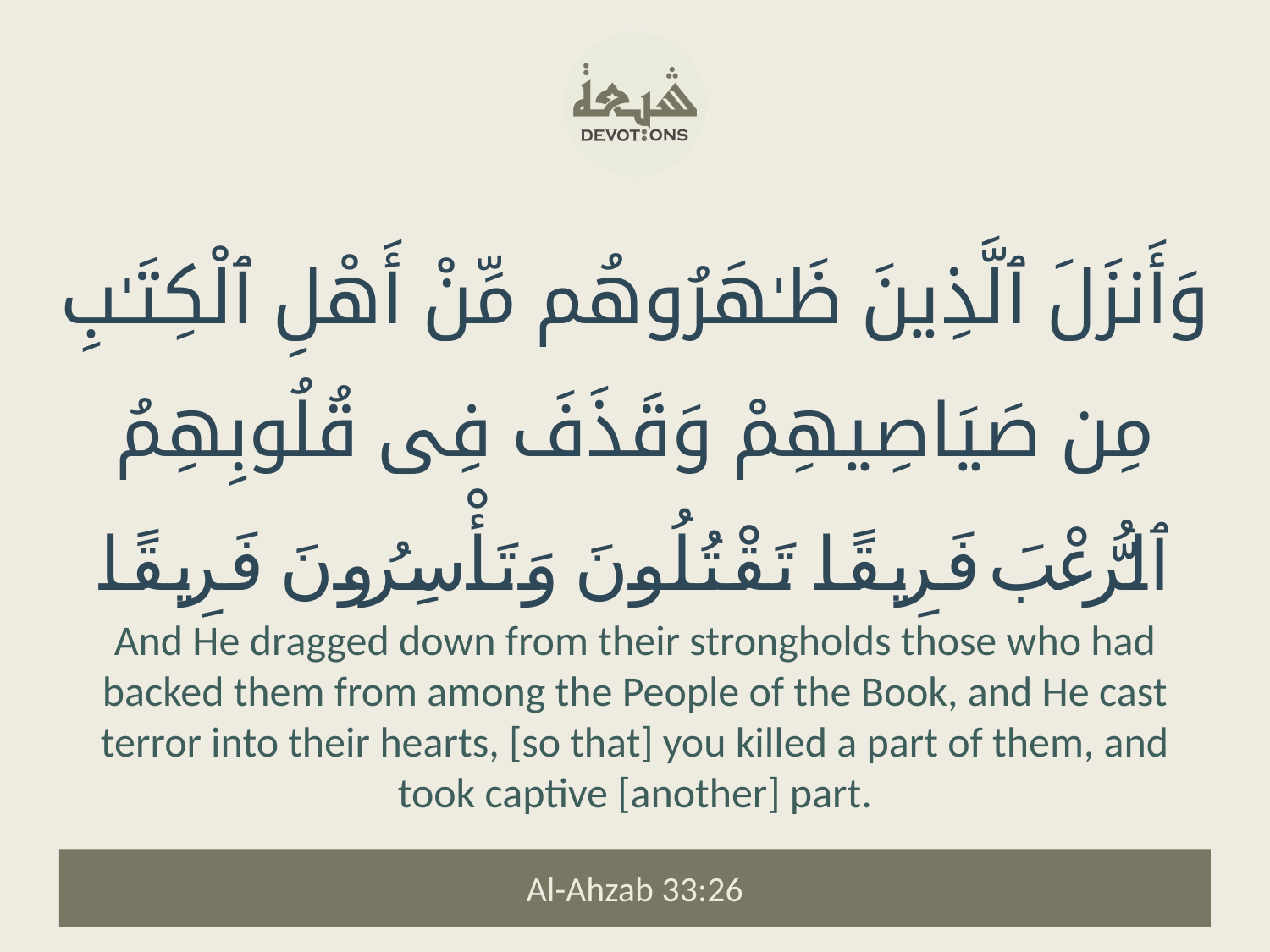

وَأَنزَلَ ٱلَّذِينَ ظَـٰهَرُوهُم مِّنْ أَهْلِ ٱلْكِتَـٰبِ مِن صَيَاصِيهِمْ وَقَذَفَ فِى قُلُوبِهِمُ ٱلرُّعْبَ فَرِيقًا تَقْتُلُونَ وَتَأْسِرُونَ فَرِيقًا
And He dragged down from their strongholds those who had backed them from among the People of the Book, and He cast terror into their hearts, [so that] you killed a part of them, and took captive [another] part.
Al-Ahzab 33:26